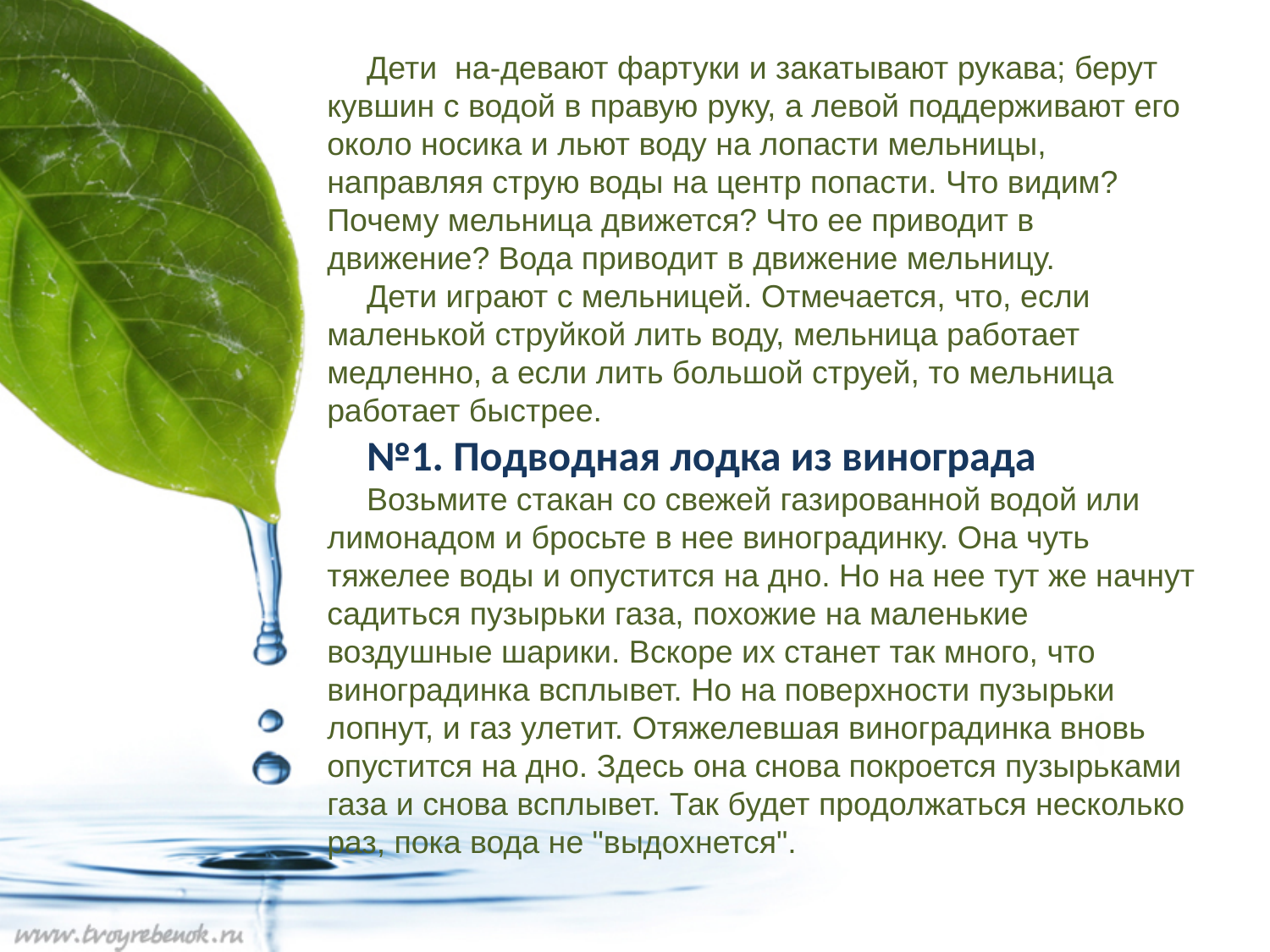

Дети  на-девают фартуки и закатывают рукава; берут кувшин с водой в правую руку, а левой поддерживают его около носика и льют воду на лопасти мельницы, направляя струю воды на центр попасти. Что видим? Почему мельница движется? Что ее приводит в движение? Вода приводит в движение мельницу.
Дети играют с мельницей. Отмечается, что, если маленькой струйкой лить воду, мельница работает медленно, а если лить большой струей, то мельница работает быстрее.
№1. Подводная лодка из винограда
Возьмите стакан со свежей газированной водой или лимонадом и бросьте в нее виноградинку. Она чуть тяжелее воды и опустится на дно. Но на нее тут же начнут садиться пузырьки газа, похожие на маленькие воздушные шарики. Вскоре их станет так много, что виноградинка всплывет. Но на поверхности пузырьки лопнут, и газ улетит. Отяжелевшая виноградинка вновь опустится на дно. Здесь она снова покроется пузырьками газа и снова всплывет. Так будет продолжаться несколько раз, пока вода не "выдохнется".